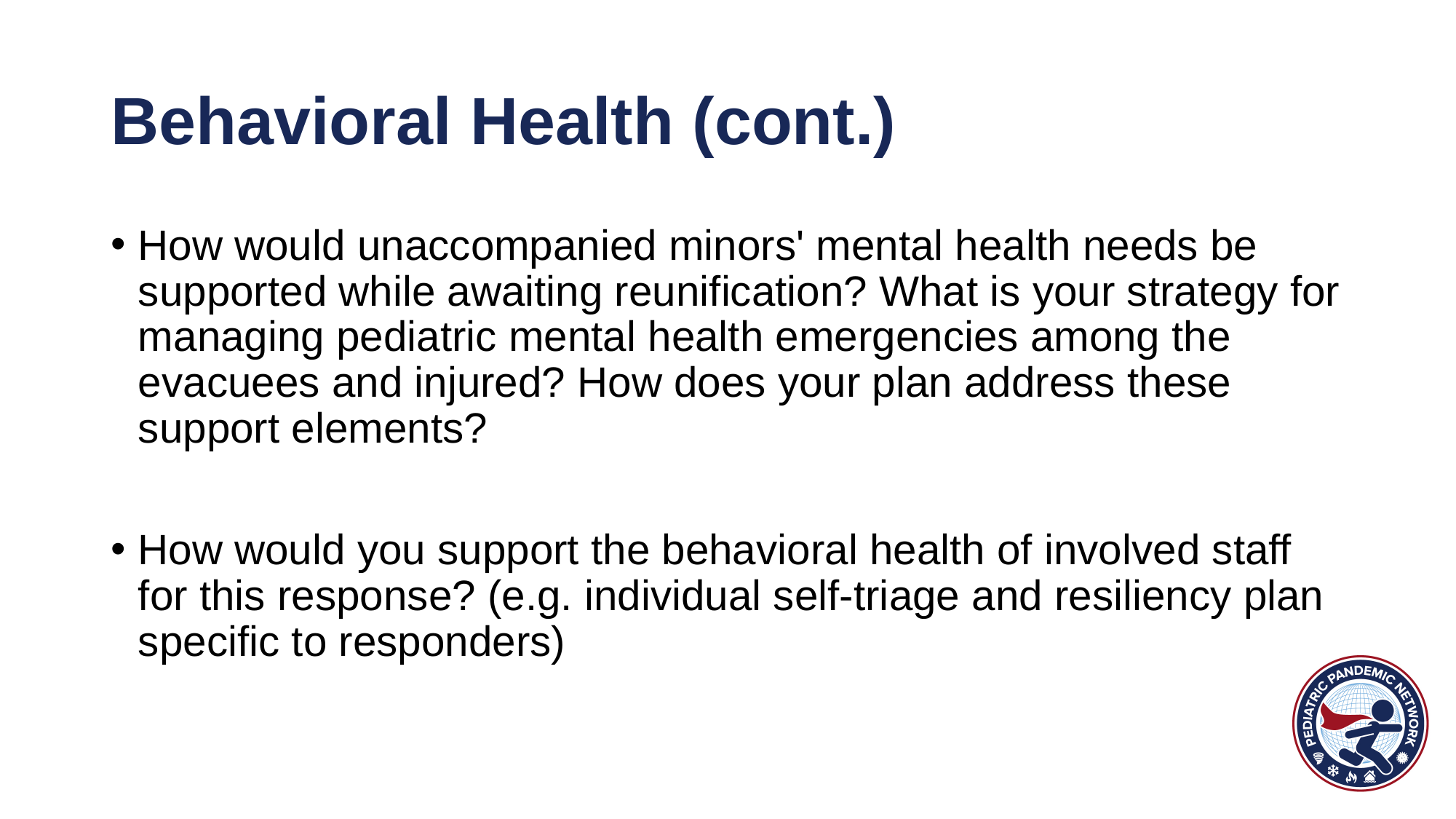

# Behavioral Health (cont.)
How would unaccompanied minors' mental health needs be supported while awaiting reunification? What is your strategy for managing pediatric mental health emergencies among the evacuees and injured? How does your plan address these support elements?

How would you support the behavioral health of involved staff for this response? (e.g. individual self-triage and resiliency plan specific to responders)